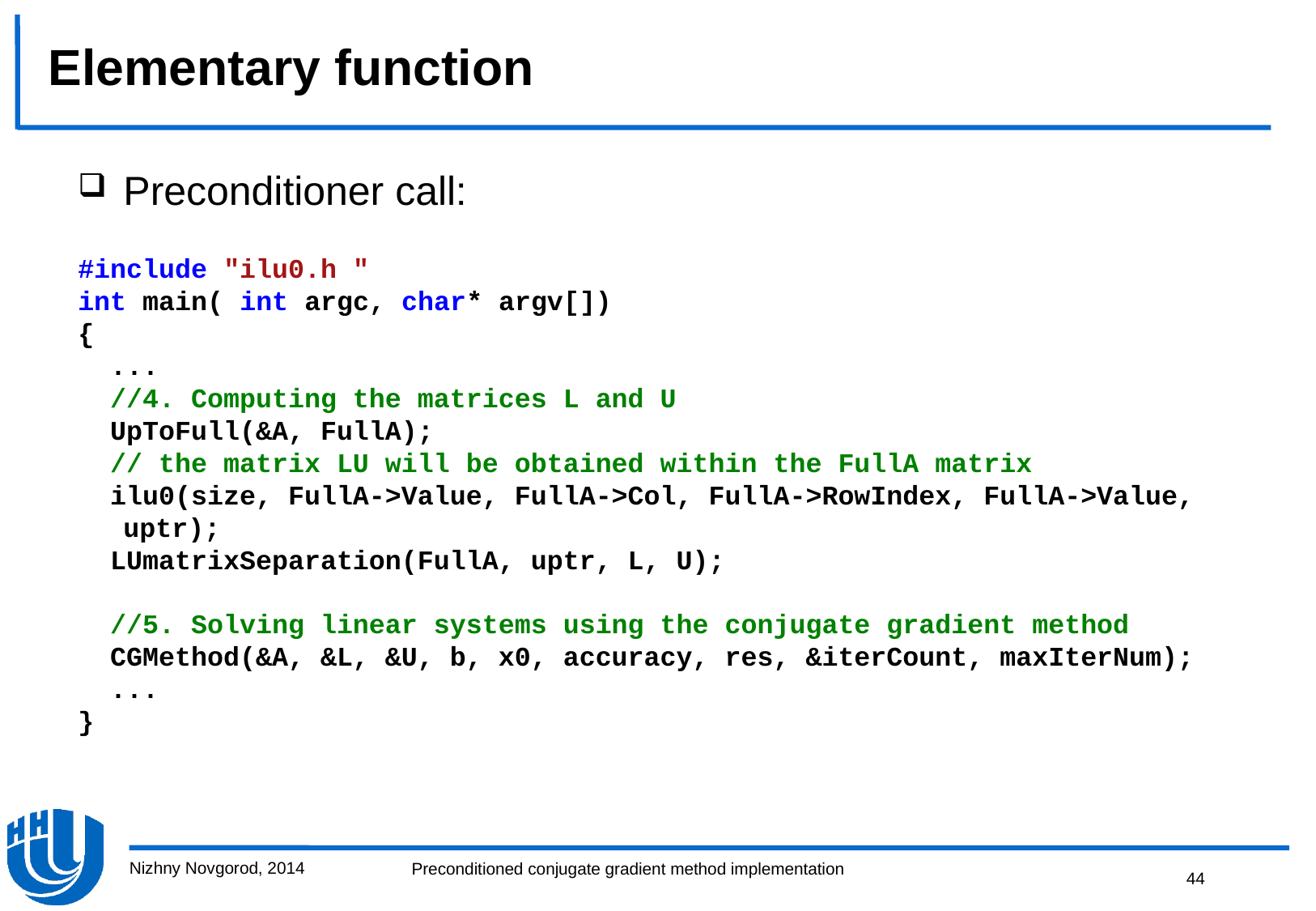

# Elementary function
Preconditioner call:

#include "ilu0.h "
int main( int argc, char* argv[])
{
  ...
  //4. Computing the matrices L and U
  UpToFull(&A, FullA);
  // the matrix LU will be obtained within the FullA matrix
  ilu0(size, FullA->Value, FullA->Col, FullA->RowIndex, FullA->Value, uptr);
  LUmatrixSeparation(FullA, uptr, L, U);

  //5. Solving linear systems using the conjugate gradient method
  CGMethod(&A, &L, &U, b, x0, accuracy, res, &iterCount, maxIterNum);
  ...
}

Nizhny Novgorod, 2014
44
Preconditioned conjugate gradient method implementation